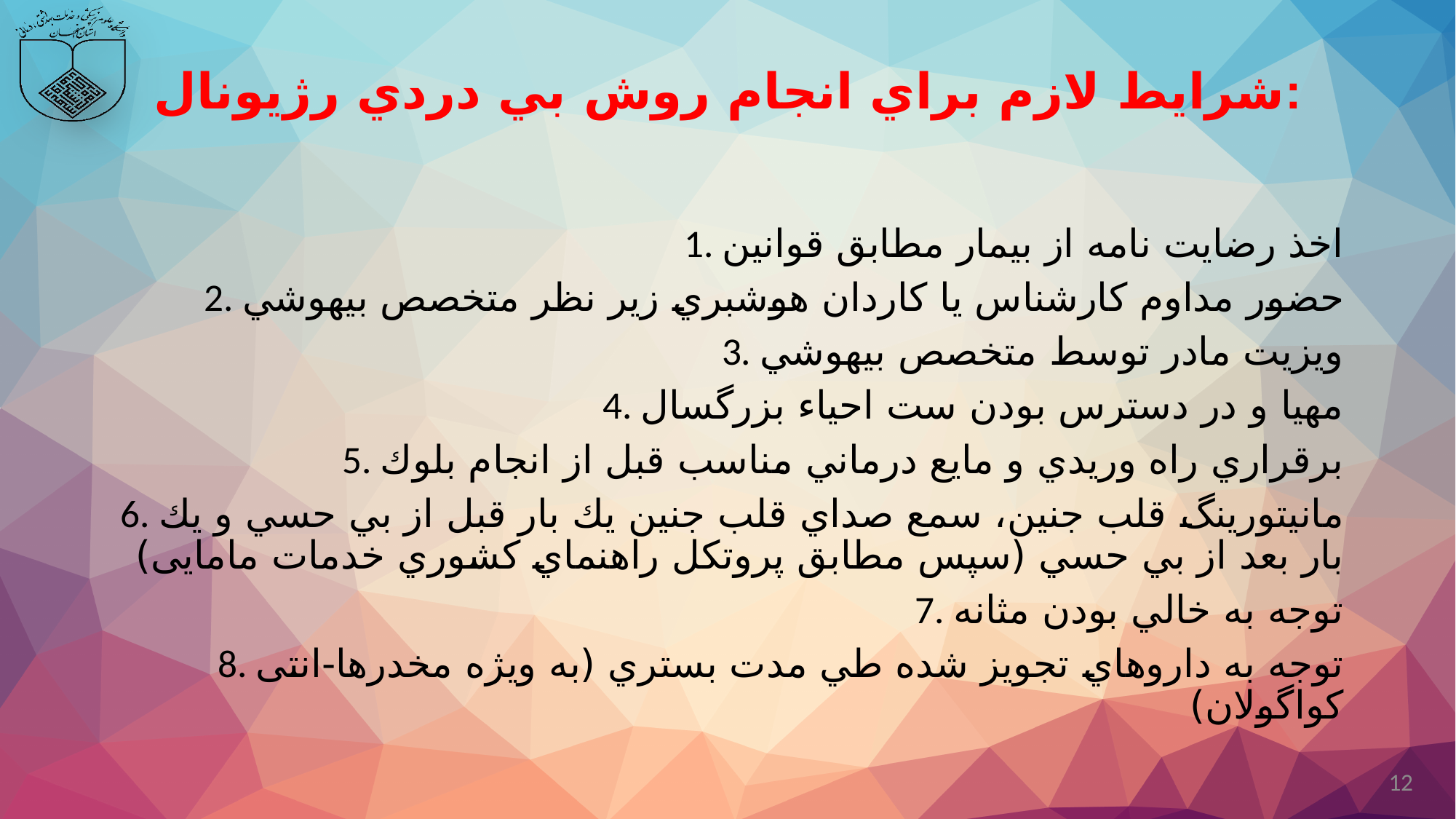

# شرايط لازم براي انجام روش بي دردي رژيونال:
1. اخذ رضايت نامه از بيمار مطابق قوانين
2. حضور مداوم كارشناس يا كاردان هوشبري زير نظر متخصص بيهوشي
3. ويزيت مادر توسط متخصص بيهوشي
4. مهيا و در دسترس بودن ست احياء بزرگسال
5. برقراري راه وريدي و مايع درماني مناسب قبل از انجام بلوك
6. مانيتورينگ قلب جنين، سمع صداي قلب جنين يك بار قبل از بي حسي و يك بار بعد از بي حسي (سپس مطابق پروتكل راهنماي كشوري خدمات مامايی)
7. توجه به خالي بودن مثانه
8. توجه به داروهاي تجويز شده طي مدت بستري (به ويژه مخدرها-انتی کواگولان)
12